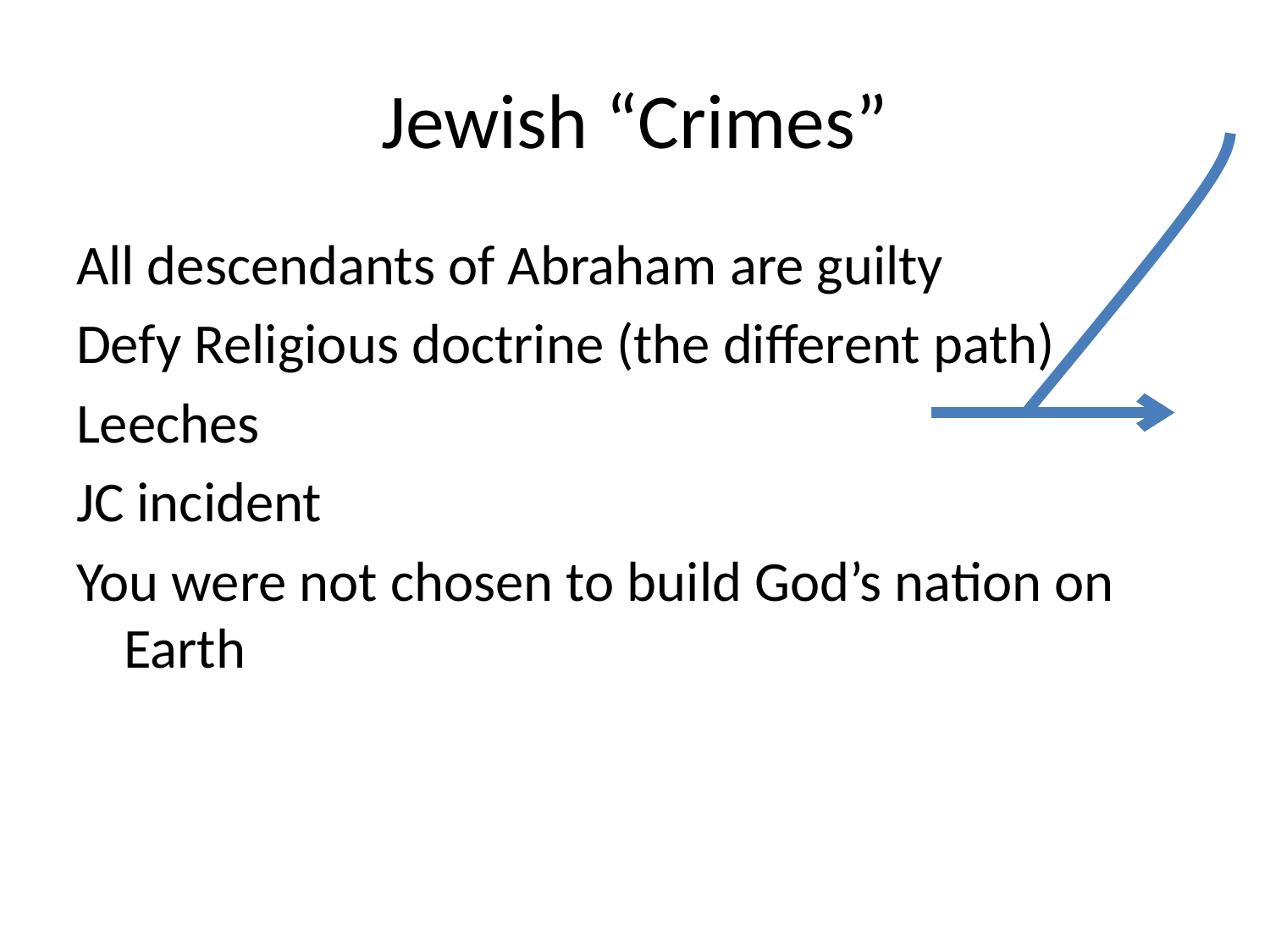

# Jewish “Crimes”

All descendants of Abraham are guilty
Defy Religious doctrine (the different path)
Leeches
JC incident
You were not chosen to build God’s nation on Earth